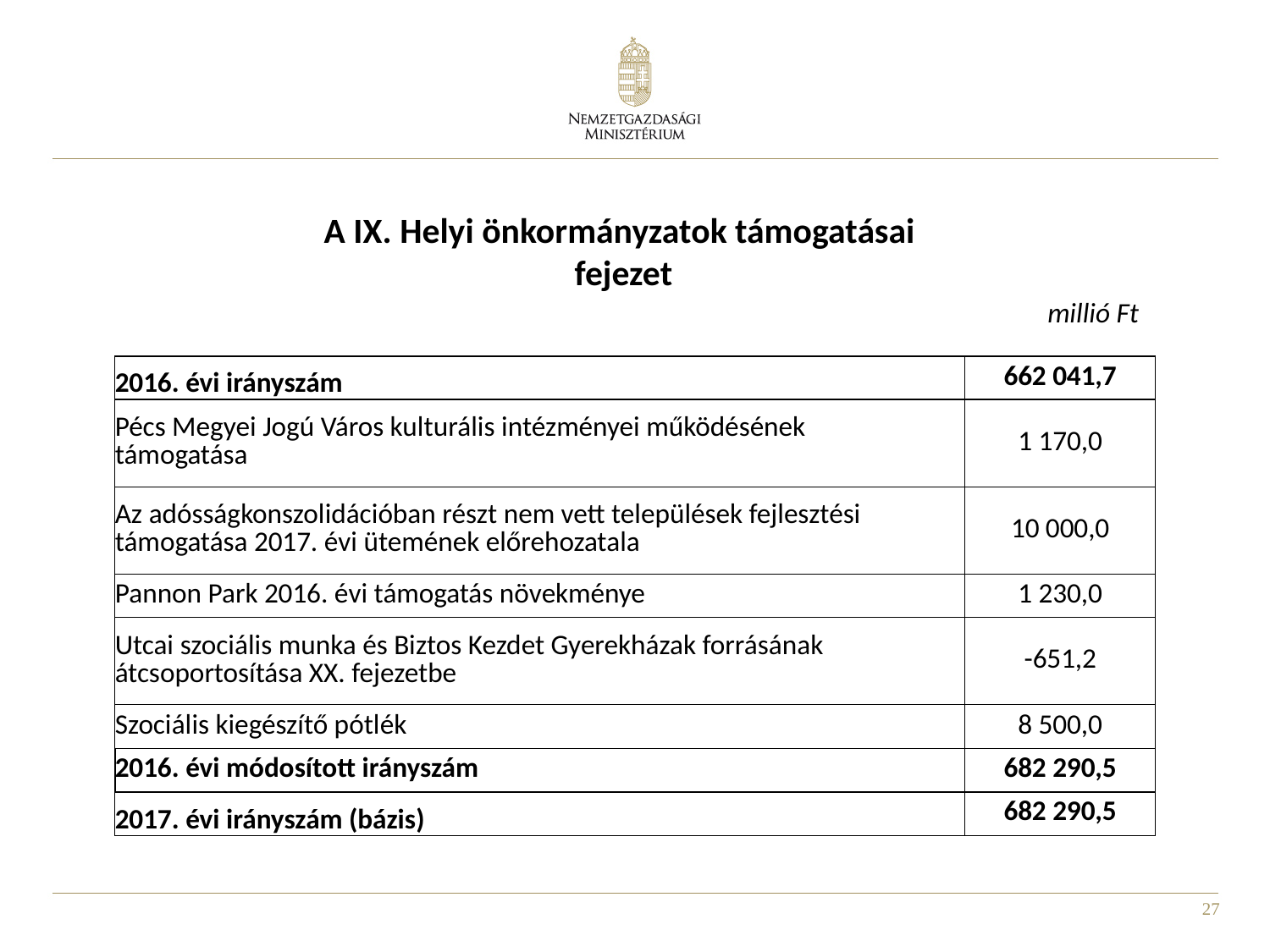

A IX. Helyi önkormányzatok támogatásai
fejezet
millió Ft
| 2016. évi irányszám | 662 041,7 |
| --- | --- |
| Pécs Megyei Jogú Város kulturális intézményei működésének támogatása | 1 170,0 |
| Az adósságkonszolidációban részt nem vett települések fejlesztési támogatása 2017. évi ütemének előrehozatala | 10 000,0 |
| Pannon Park 2016. évi támogatás növekménye | 1 230,0 |
| Utcai szociális munka és Biztos Kezdet Gyerekházak forrásának átcsoportosítása XX. fejezetbe | -651,2 |
| Szociális kiegészítő pótlék | 8 500,0 |
| 2016. évi módosított irányszám | 682 290,5 |
| 2017. évi irányszám (bázis) | 682 290,5 |